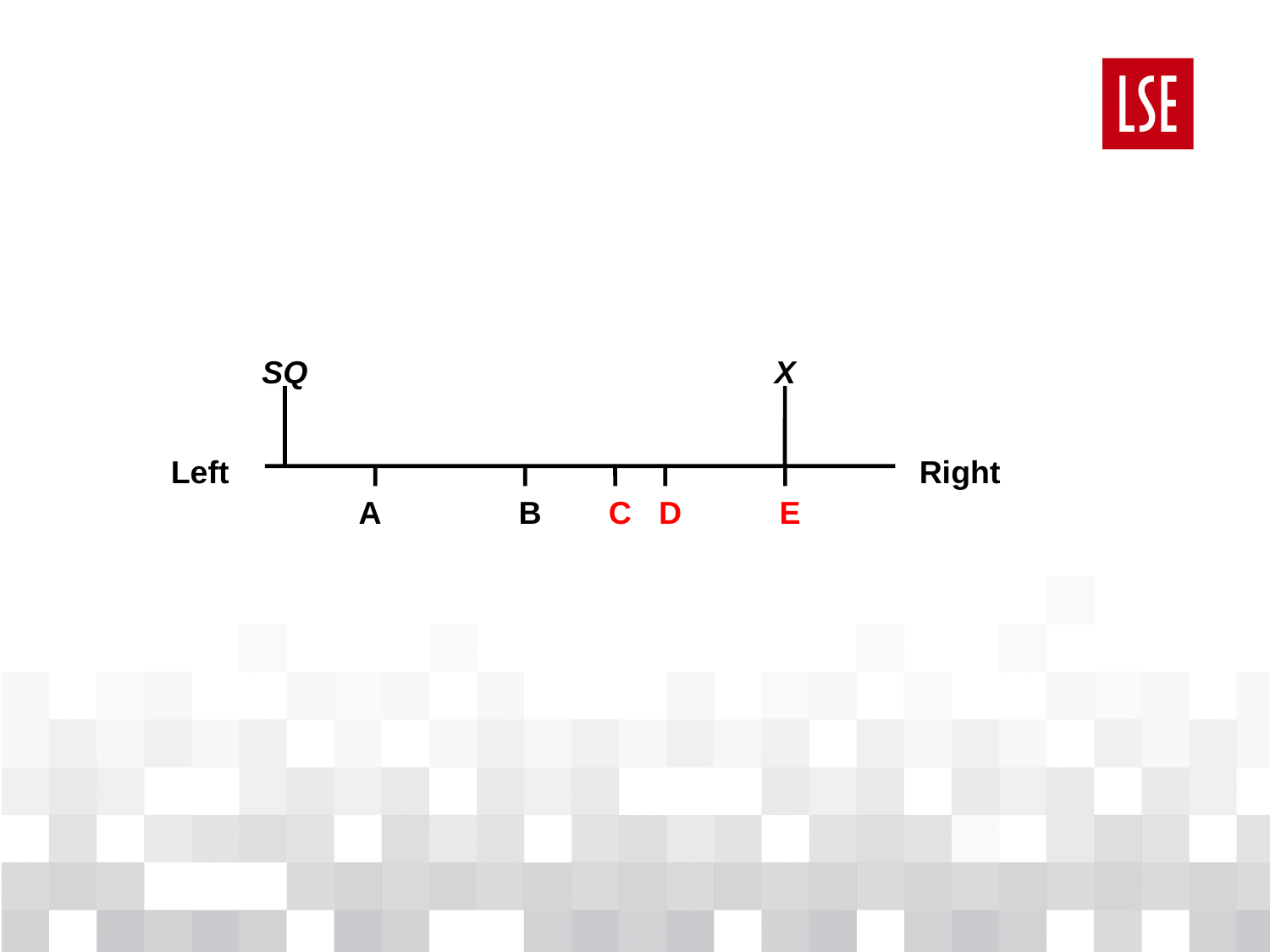

SQ
X

Left
Right

A
B
C
D
E